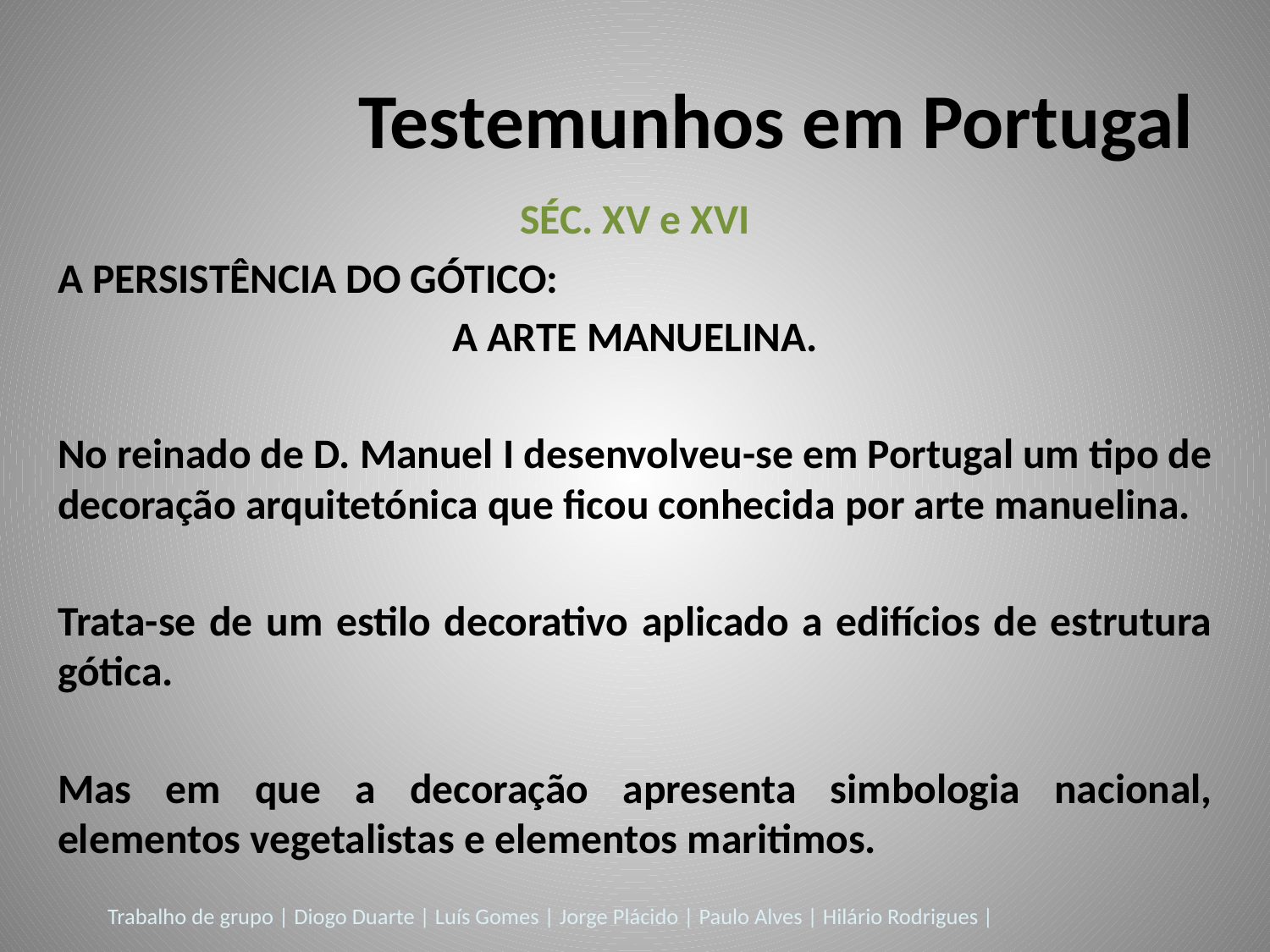

Testemunhos em Portugal
SÉC. XV e XVI
A PERSISTÊNCIA DO GÓTICO:
A ARTE MANUELINA.

No reinado de D. Manuel I desenvolveu-se em Portugal um tipo de decoração arquitetónica que ficou conhecida por arte manuelina.

Trata-se de um estilo decorativo aplicado a edifícios de estrutura gótica.

Mas em que a decoração apresenta simbologia nacional, elementos vegetalistas e elementos maritimos.
Trabalho de grupo | Diogo Duarte | Luís Gomes | Jorge Plácido | Paulo Alves | Hilário Rodrigues |